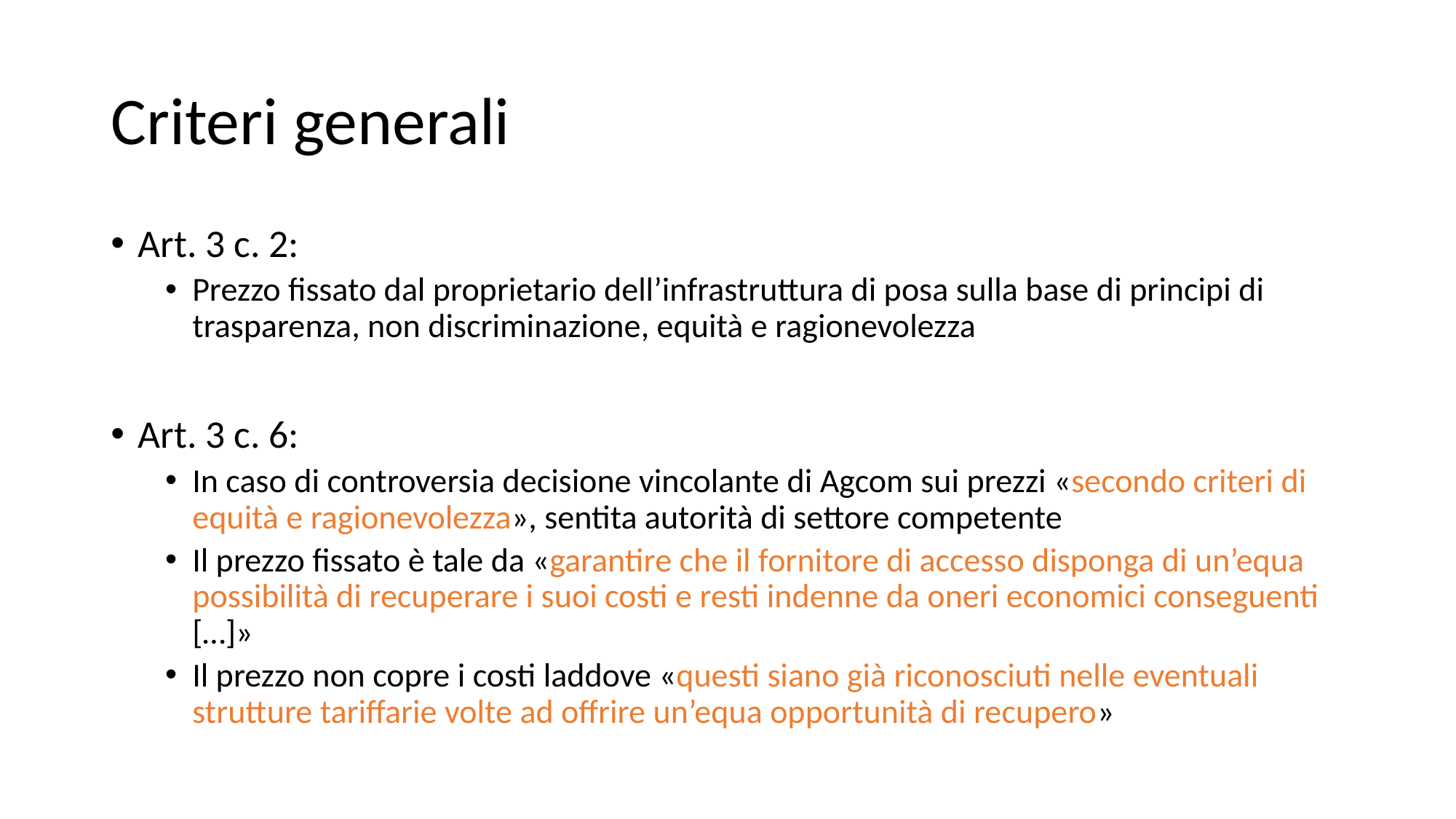

# Criteri generali
Art. 3 c. 2:
Prezzo fissato dal proprietario dell’infrastruttura di posa sulla base di principi di trasparenza, non discriminazione, equità e ragionevolezza

Art. 3 c. 6:
In caso di controversia decisione vincolante di Agcom sui prezzi «secondo criteri di equità e ragionevolezza», sentita autorità di settore competente
Il prezzo fissato è tale da «garantire che il fornitore di accesso disponga di un’equa possibilità di recuperare i suoi costi e resti indenne da oneri economici conseguenti […]»
Il prezzo non copre i costi laddove «questi siano già riconosciuti nelle eventuali strutture tariffarie volte ad offrire un’equa opportunità di recupero»